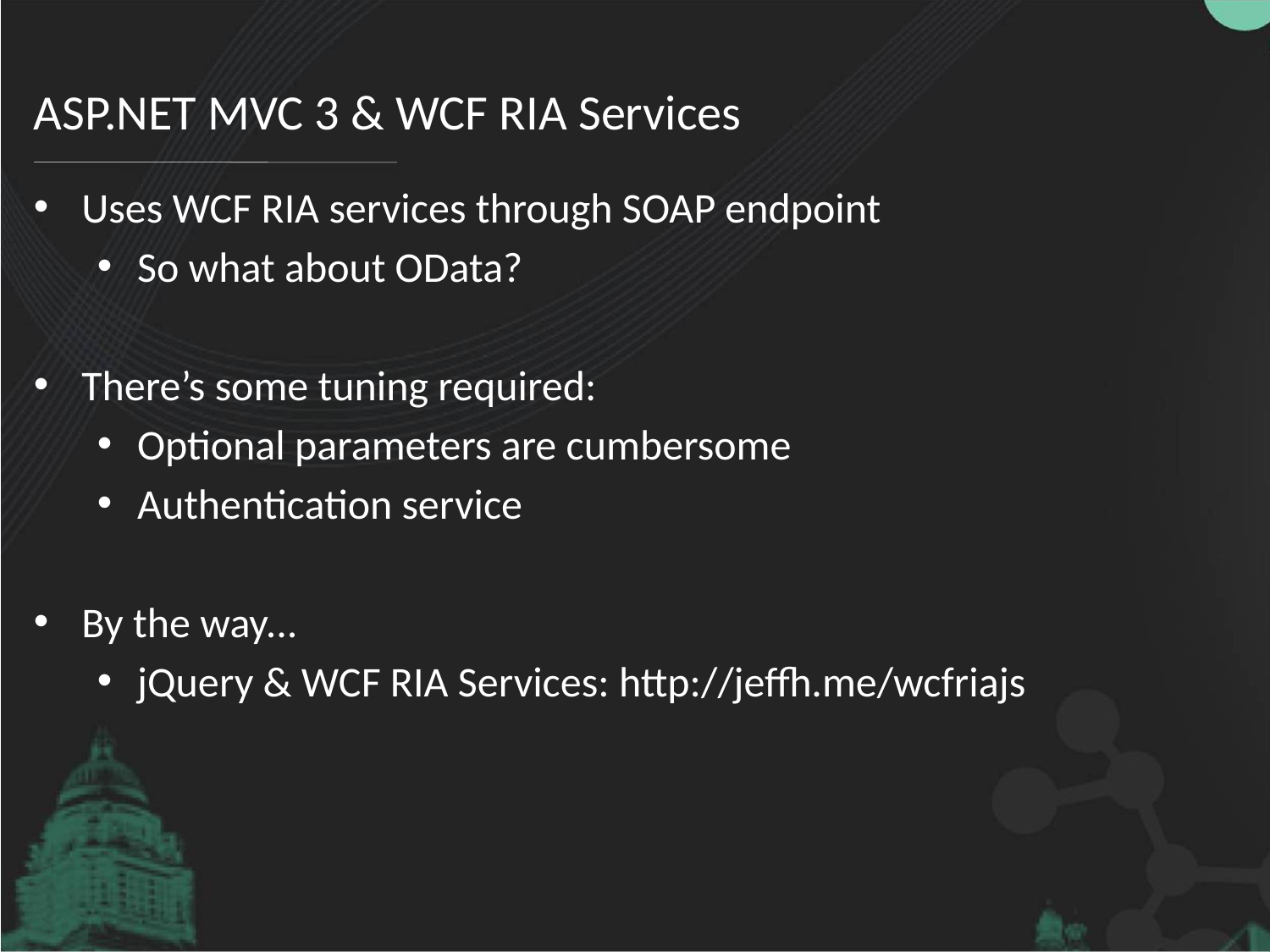

# ASP.NET MVC 3 & WCF RIA Services
Uses WCF RIA services through SOAP endpoint
So what about OData?

There’s some tuning required:
Optional parameters are cumbersome
Authentication service

By the way...
jQuery & WCF RIA Services: http://jeffh.me/wcfriajs